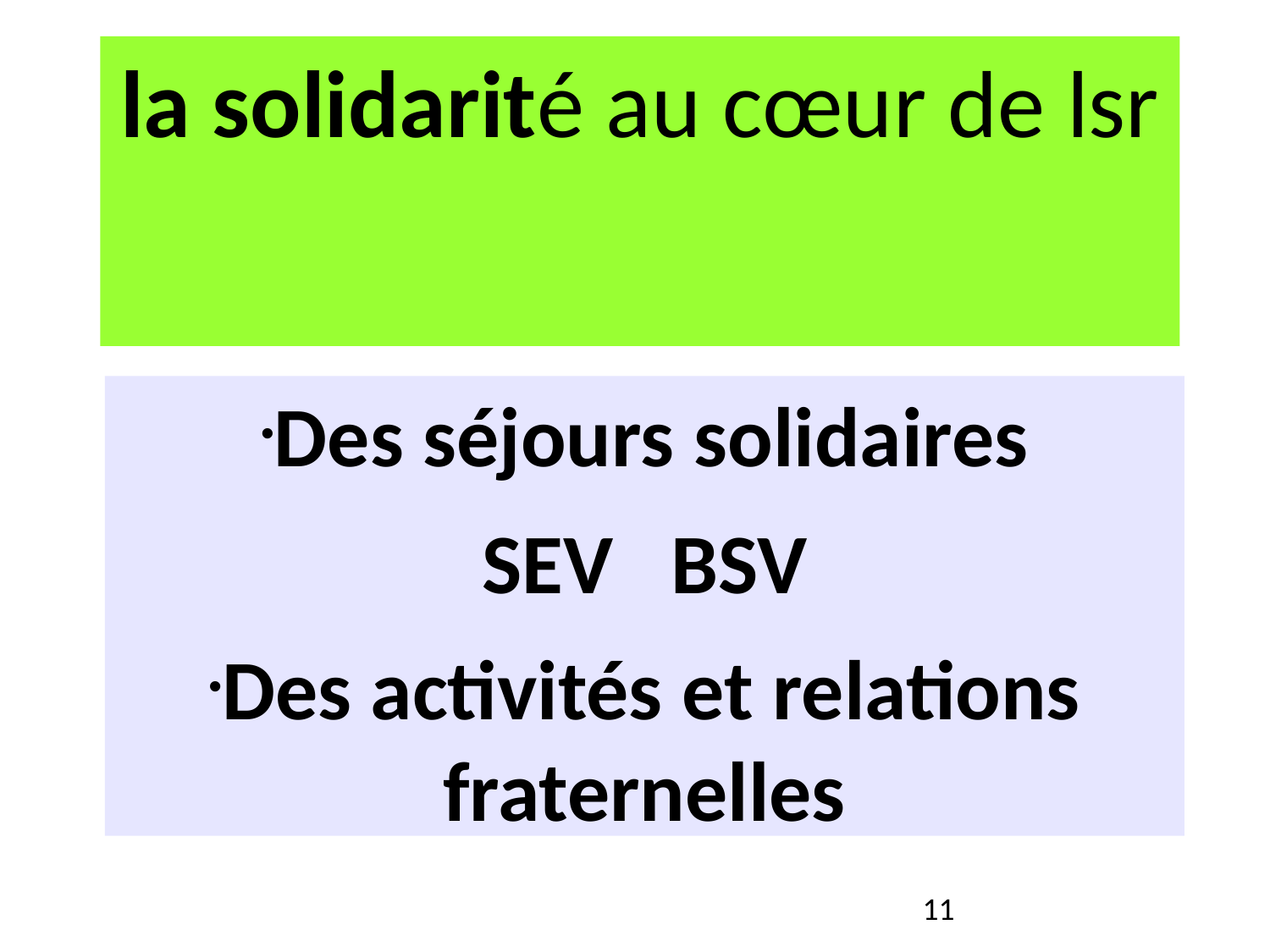

la solidarité au cœur de lsr
Des séjours solidaires
SEV   BSV
Des activités et relations fraternelles

11